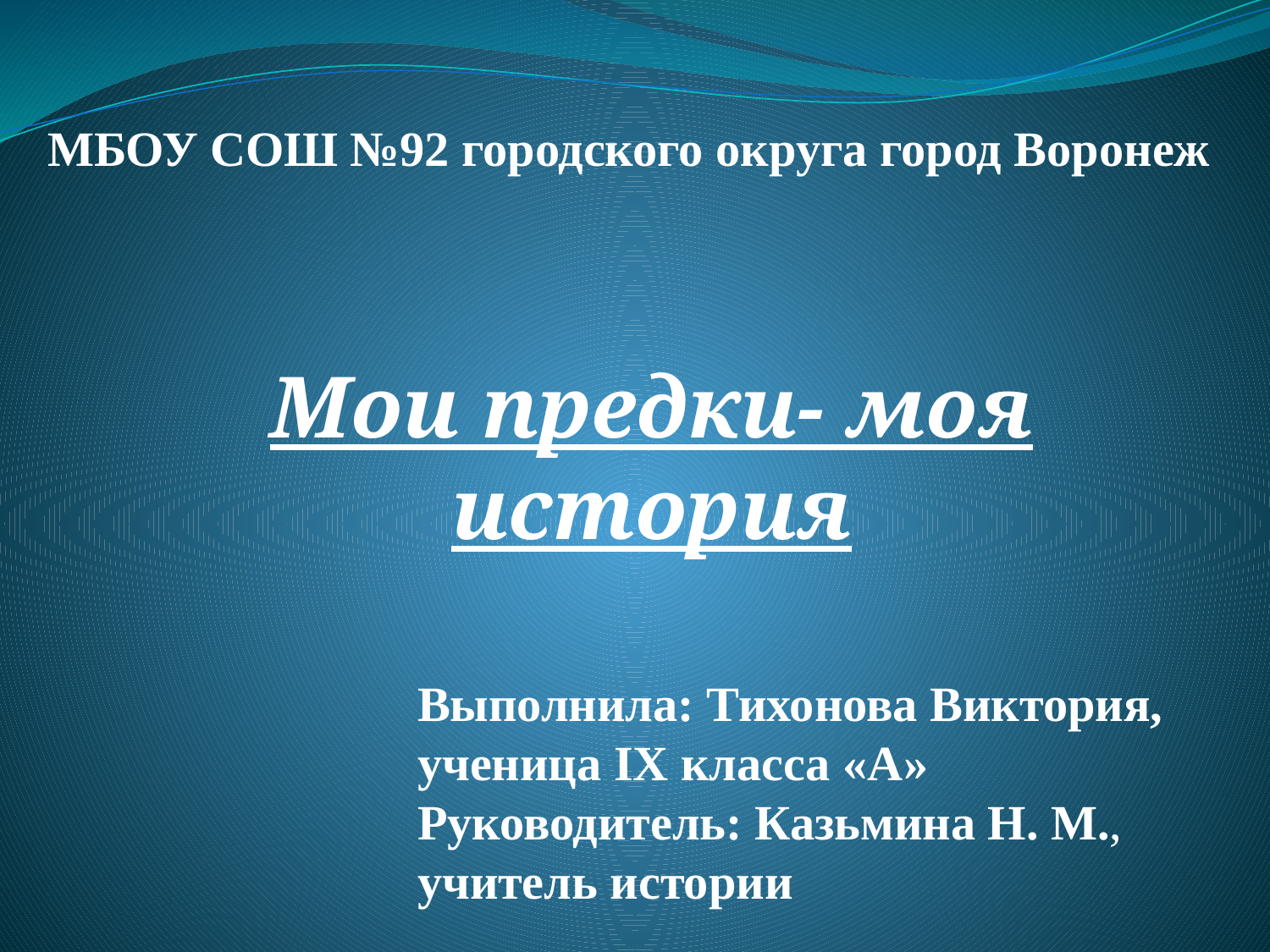

# МБОУ СОШ №92 городского округа город Воронеж
Мои предки- моя история
Выполнила: Тихонова Виктория, ученица IX класса «А»
Руководитель: Казьмина Н. М.,
учитель истории